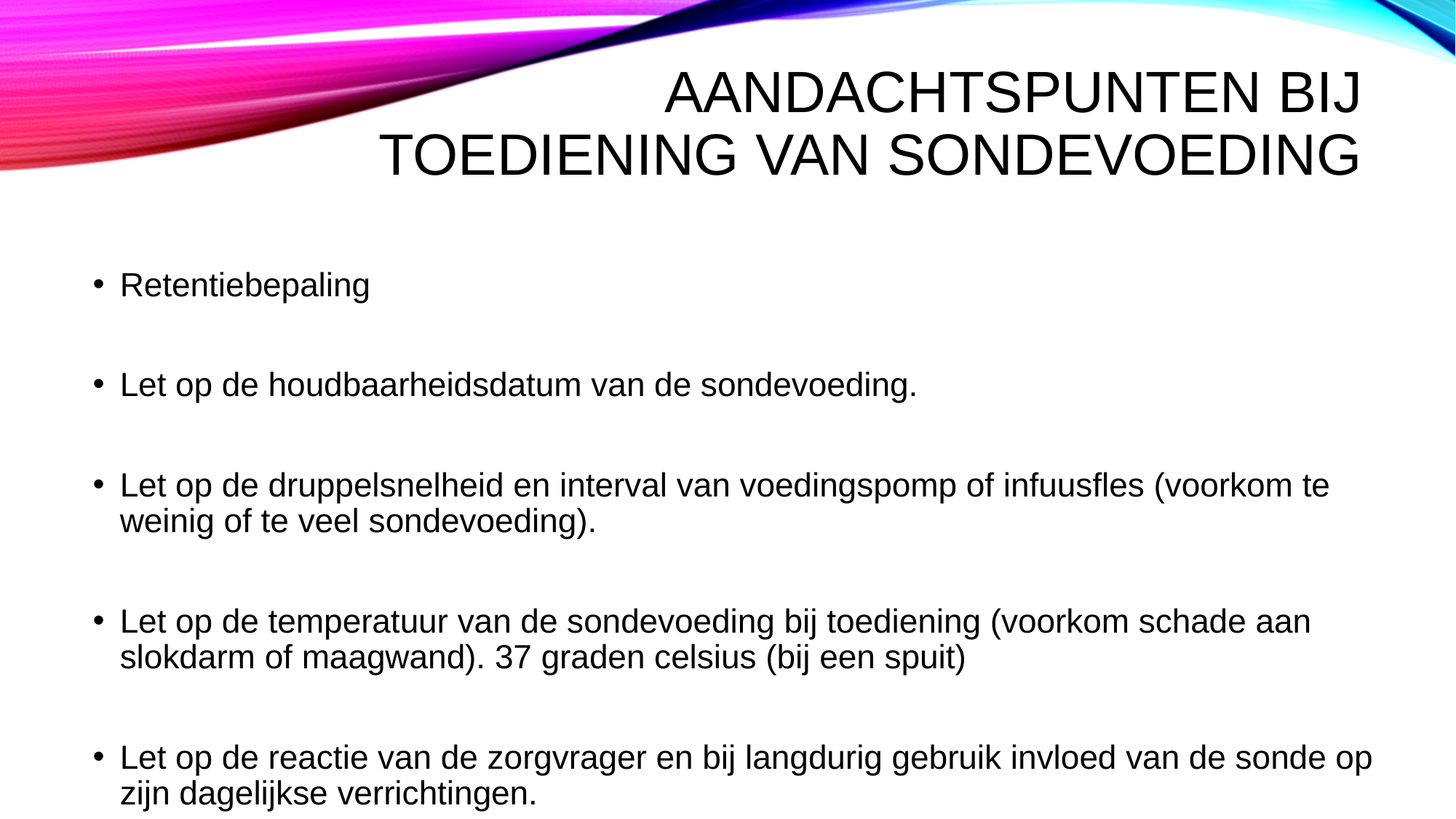

# Aandachtspunten bij toediening van sondevoeding
Retentiebepaling

Let op de houdbaarheidsdatum van de sondevoeding.

Let op de druppelsnelheid en interval van voedingspomp of infuusfles (voorkom te weinig of te veel sondevoeding).

Let op de temperatuur van de sondevoeding bij toediening (voorkom schade aan slokdarm of maagwand). 37 graden celsius (bij een spuit)

Let op de reactie van de zorgvrager en bij langdurig gebruik invloed van de sonde op zijn dagelijkse verrichtingen.